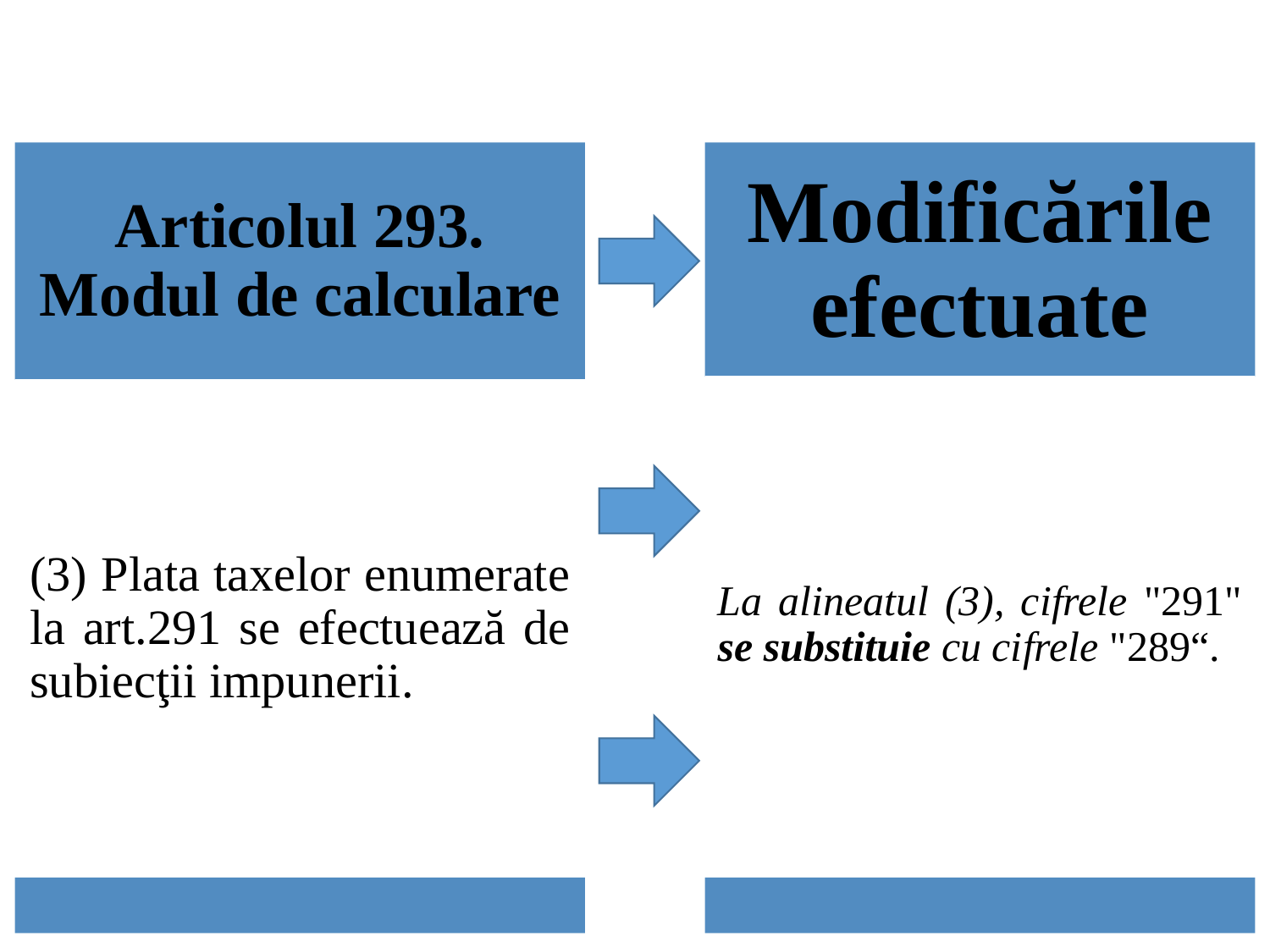

Articolul 293. Modul de calculare
(3) Plata taxelor enumerate la art.291 se efectuează de subiecţii impunerii.
Modificările efectuate
La alineatul (3), cifrele "291" se substituie cu cifrele "289“.

20